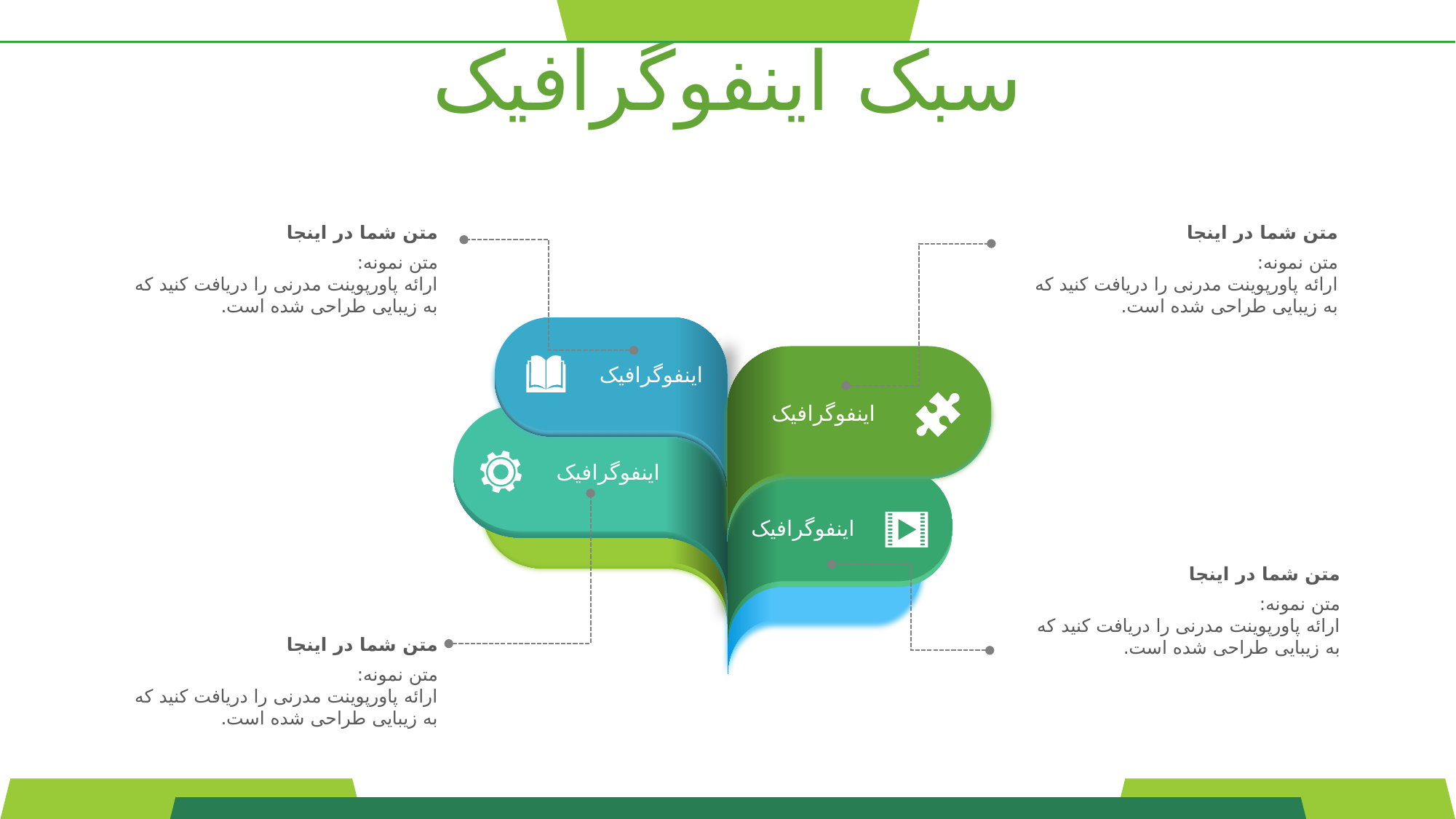

سبک اینفوگرافیک
متن شما در اینجا
متن نمونه:
ارائه پاورپوینت مدرنی را دریافت کنید که به زیبایی طراحی شده است.
متن شما در اینجا
متن نمونه:
ارائه پاورپوینت مدرنی را دریافت کنید که به زیبایی طراحی شده است.

اینفوگرافیک

اینفوگرافیک

اینفوگرافیک
اینفوگرافیک

متن شما در اینجا
متن نمونه:
ارائه پاورپوینت مدرنی را دریافت کنید که به زیبایی طراحی شده است.
متن شما در اینجا
متن نمونه:
ارائه پاورپوینت مدرنی را دریافت کنید که به زیبایی طراحی شده است.